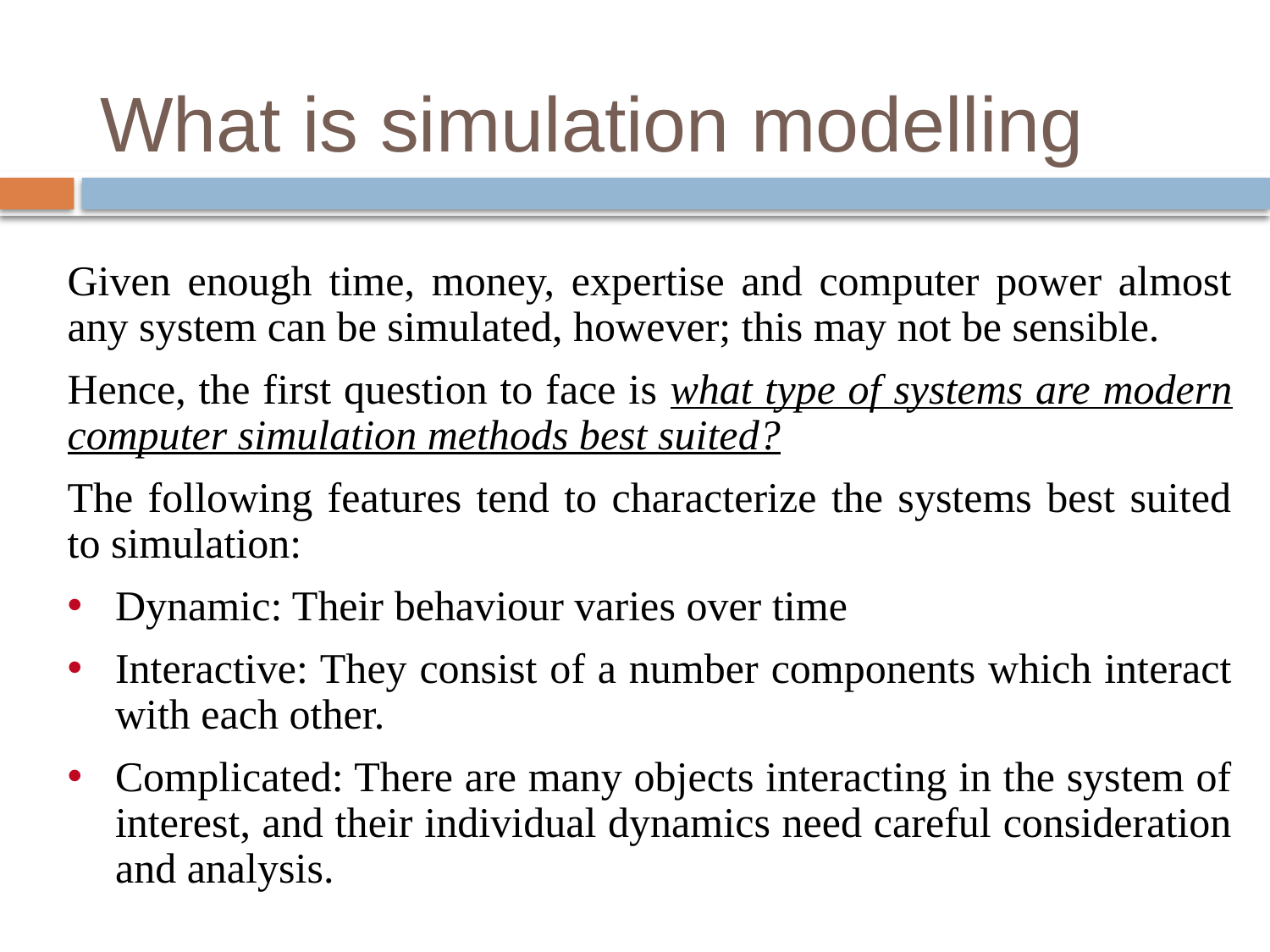

# What is simulation modelling
Given enough time, money, expertise and computer power almost any system can be simulated, however; this may not be sensible.
Hence, the first question to face is what type of systems are modern computer simulation methods best suited?
The following features tend to characterize the systems best suited to simulation:
Dynamic: Their behaviour varies over time
Interactive: They consist of a number components which interact with each other.
Complicated: There are many objects interacting in the system of interest, and their individual dynamics need careful consideration and analysis.